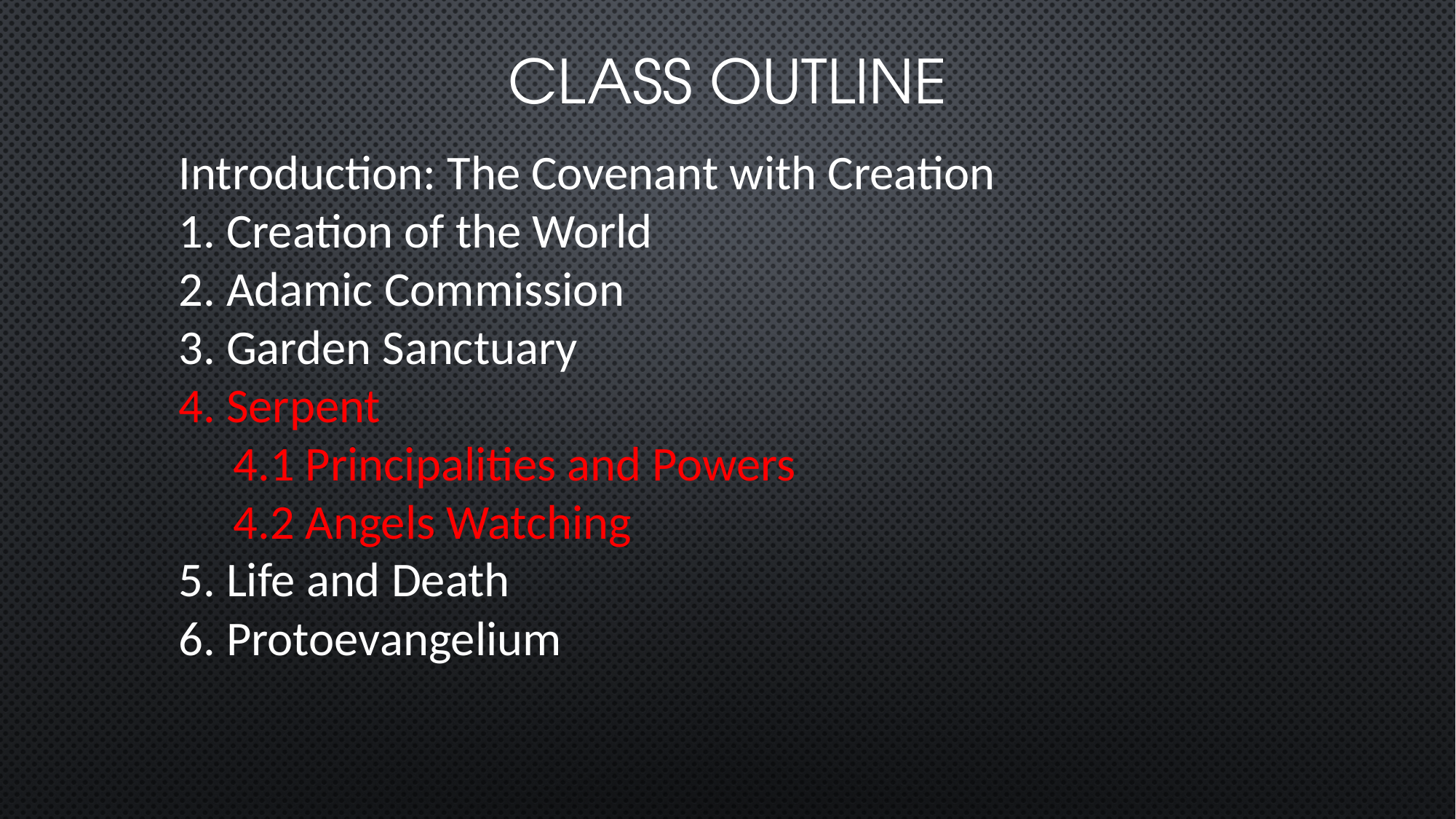

CLASS OUTLINE
     Introduction: The Covenant with Creation
 Creation of the World
 Adamic Commission
 Garden Sanctuary
 Serpent
4.1 Principalities and Powers
4.2 Angels Watching
 Life and Death
 Protoevangelium